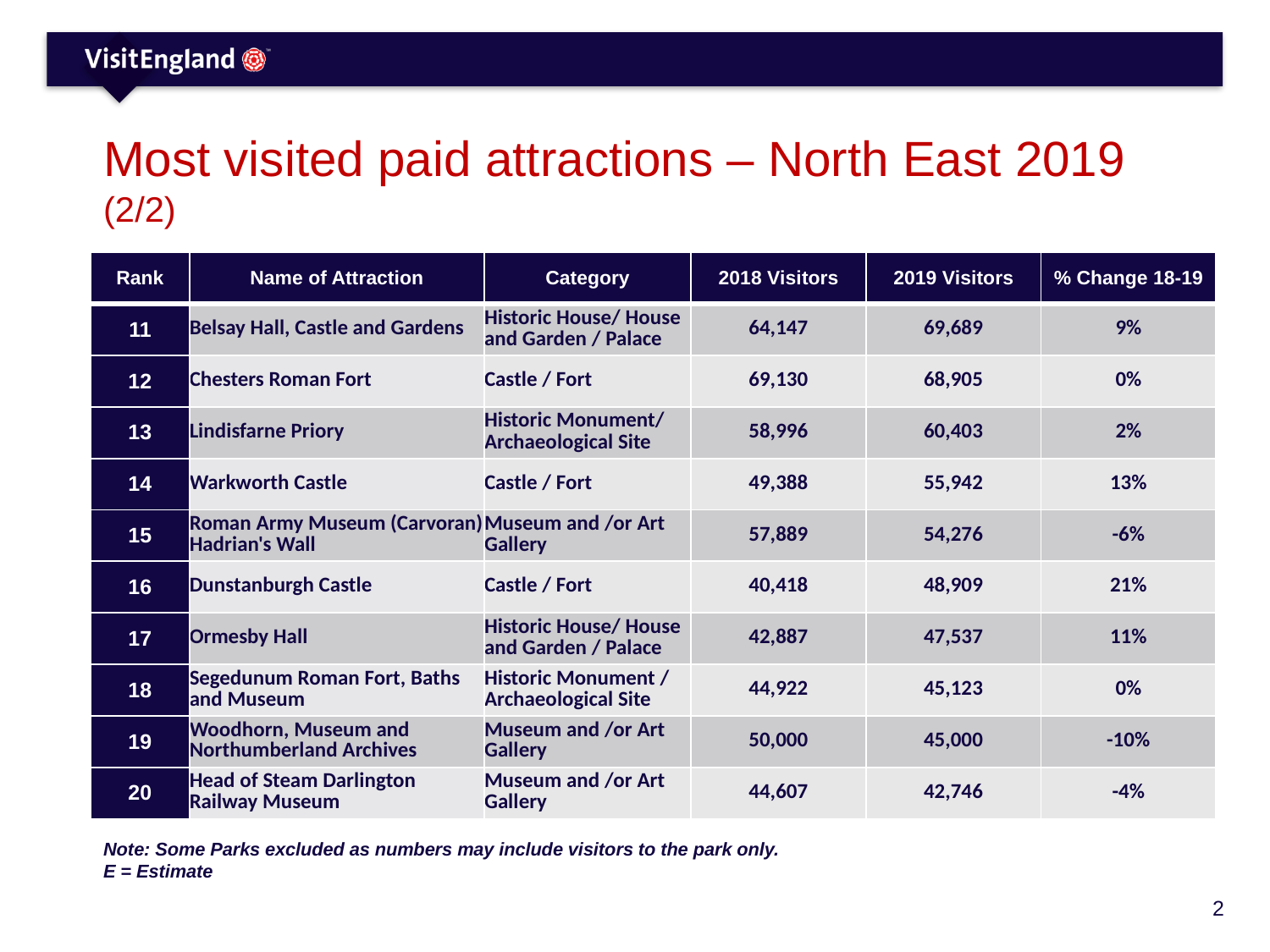

# Most visited paid attractions – North East 2019 (2/2)
| Rank | Name of Attraction | Category | 2018 Visitors | 2019 Visitors | % Change 18-19 |
| --- | --- | --- | --- | --- | --- |
| 11 | Belsay Hall, Castle and Gardens | Historic House/ House and Garden / Palace | 64,147 | 69,689 | 9% |
| 12 | Chesters Roman Fort | Castle / Fort | 69,130 | 68,905 | 0% |
| 13 | Lindisfarne Priory | Historic Monument/ Archaeological Site | 58,996 | 60,403 | 2% |
| 14 | Warkworth Castle | Castle / Fort | 49,388 | 55,942 | 13% |
| 15 | Roman Army Museum (Carvoran) Hadrian's Wall | Museum and /or Art Gallery | 57,889 | 54,276 | -6% |
| 16 | Dunstanburgh Castle | Castle / Fort | 40,418 | 48,909 | 21% |
| 17 | Ormesby Hall | Historic House/ House and Garden / Palace | 42,887 | 47,537 | 11% |
| 18 | Segedunum Roman Fort, Baths and Museum | Historic Monument / Archaeological Site | 44,922 | 45,123 | 0% |
| 19 | Woodhorn, Museum and Northumberland Archives | Museum and /or Art Gallery | 50,000 | 45,000 | -10% |
| 20 | Head of Steam Darlington Railway Museum | Museum and /or Art Gallery | 44,607 | 42,746 | -4% |
Note: Some Parks excluded as numbers may include visitors to the park only.
E = Estimate